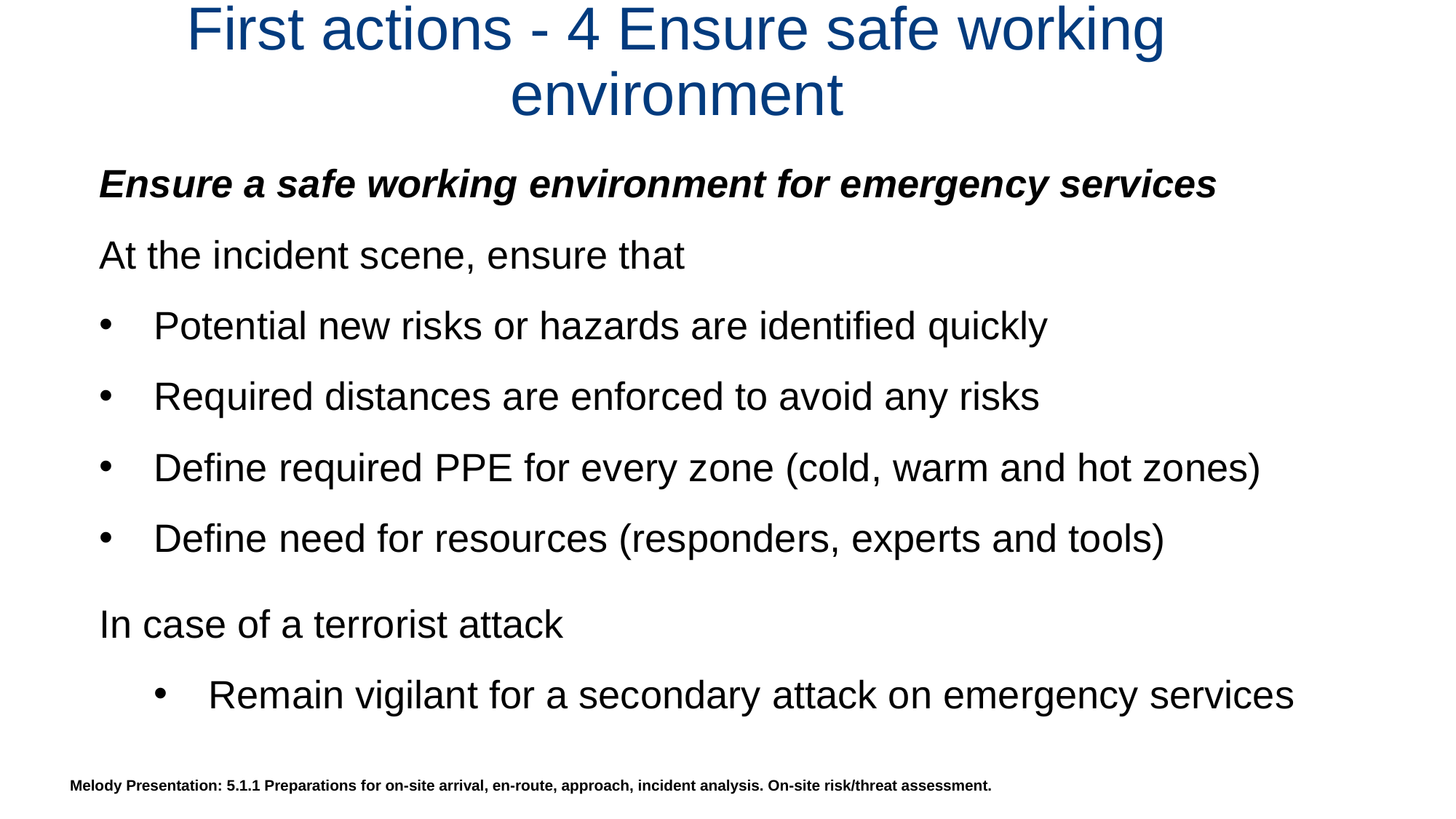

# First actions - 4 Ensure safe working environment
Ensure a safe working environment for emergency services
At the incident scene, ensure that
Potential new risks or hazards are identified quickly
Required distances are enforced to avoid any risks
Define required PPE for every zone (cold, warm and hot zones)
Define need for resources (responders, experts and tools)

In case of a terrorist attack
Remain vigilant for a secondary attack on emergency services
Melody Presentation: 5.1.1 Preparations for on-site arrival, en-route, approach, incident analysis. On-site risk/threat assessment.